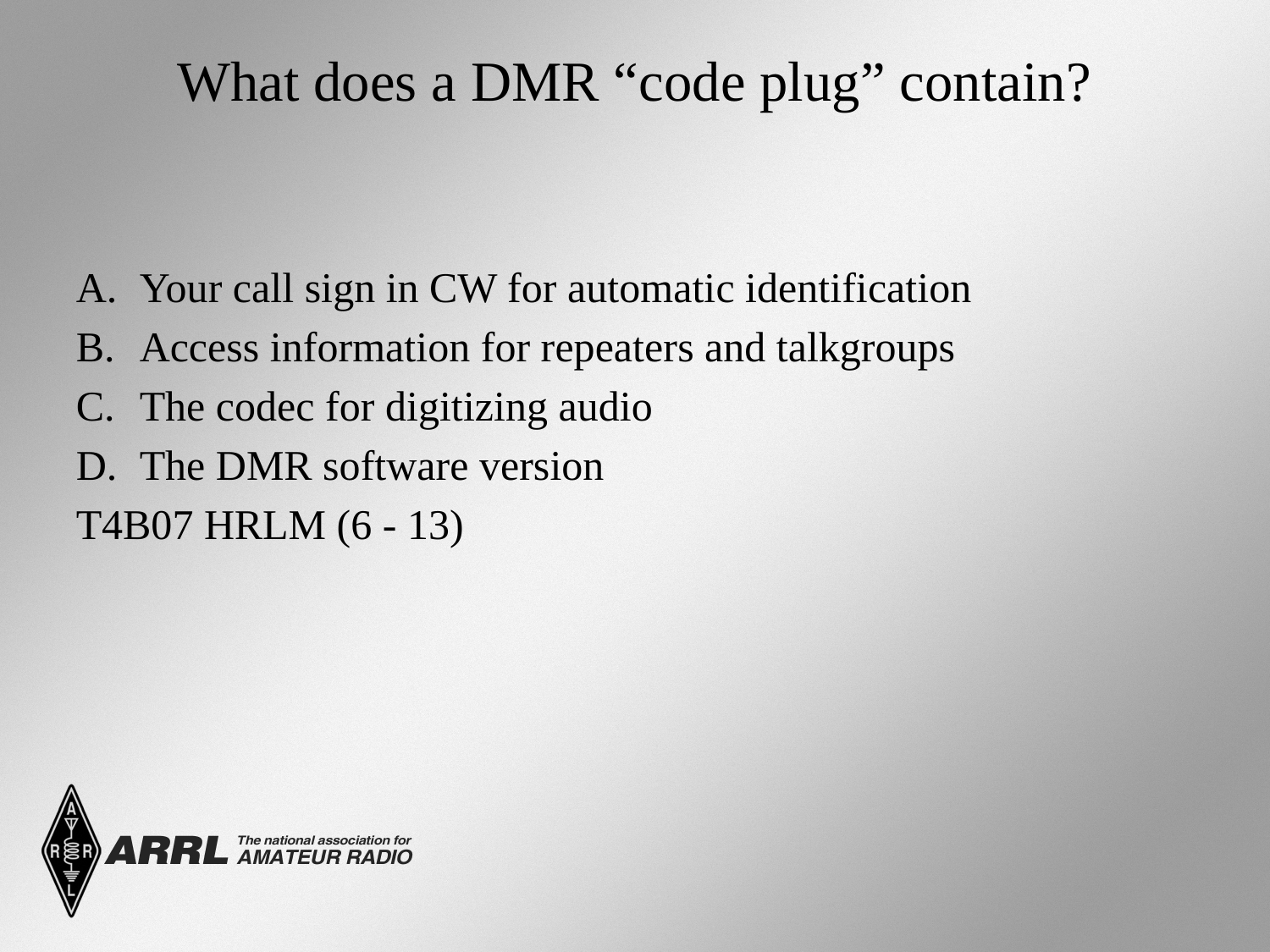

# What does a DMR “code plug” contain?
Your call sign in CW for automatic identification
Access information for repeaters and talkgroups
The codec for digitizing audio
The DMR software version
T4B07 HRLM (6 - 13)